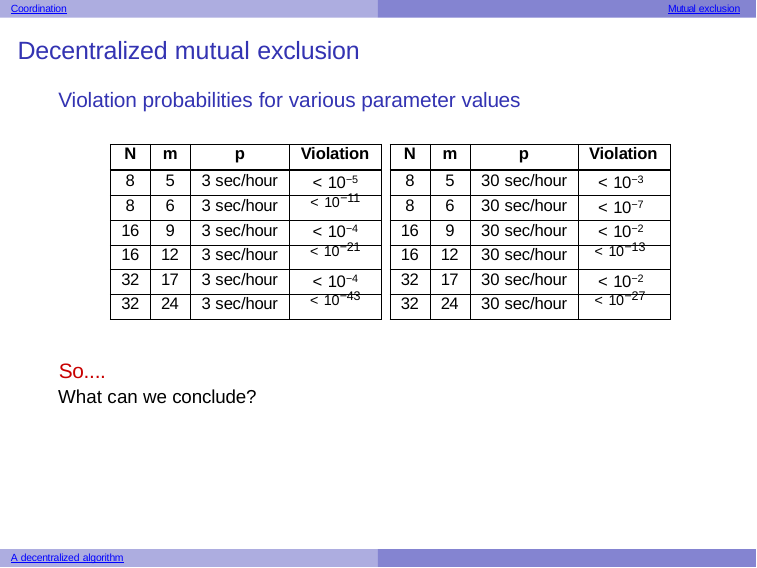

Coordination
Mutual exclusion
Decentralized mutual exclusion
Violation probabilities for various parameter values
| N | m | p | Violation |  | N | m | p | Violation |
| --- | --- | --- | --- | --- | --- | --- | --- | --- |
| 8 | 5 | 3 sec/hour | < 10−5 |  | 8 | 5 | 30 sec/hour | < 10−3 |
| 8 | 6 | 3 sec/hour | < 10−11 |  | 8 | 6 | 30 sec/hour | < 10−7 |
| 16 | 9 | 3 sec/hour | < 10−4 |  | 16 | 9 | 30 sec/hour | < 10−2 |
| 16 | 12 | 3 sec/hour | < 10−21 |  | 16 | 12 | 30 sec/hour | < 10−13 |
| 32 | 17 | 3 sec/hour | < 10−4 |  | 32 | 17 | 30 sec/hour | < 10−2 |
| 32 | 24 | 3 sec/hour | < 10−43 |  | 32 | 24 | 30 sec/hour | < 10−27 |
So....
What can we conclude?

A decentralized algorithm